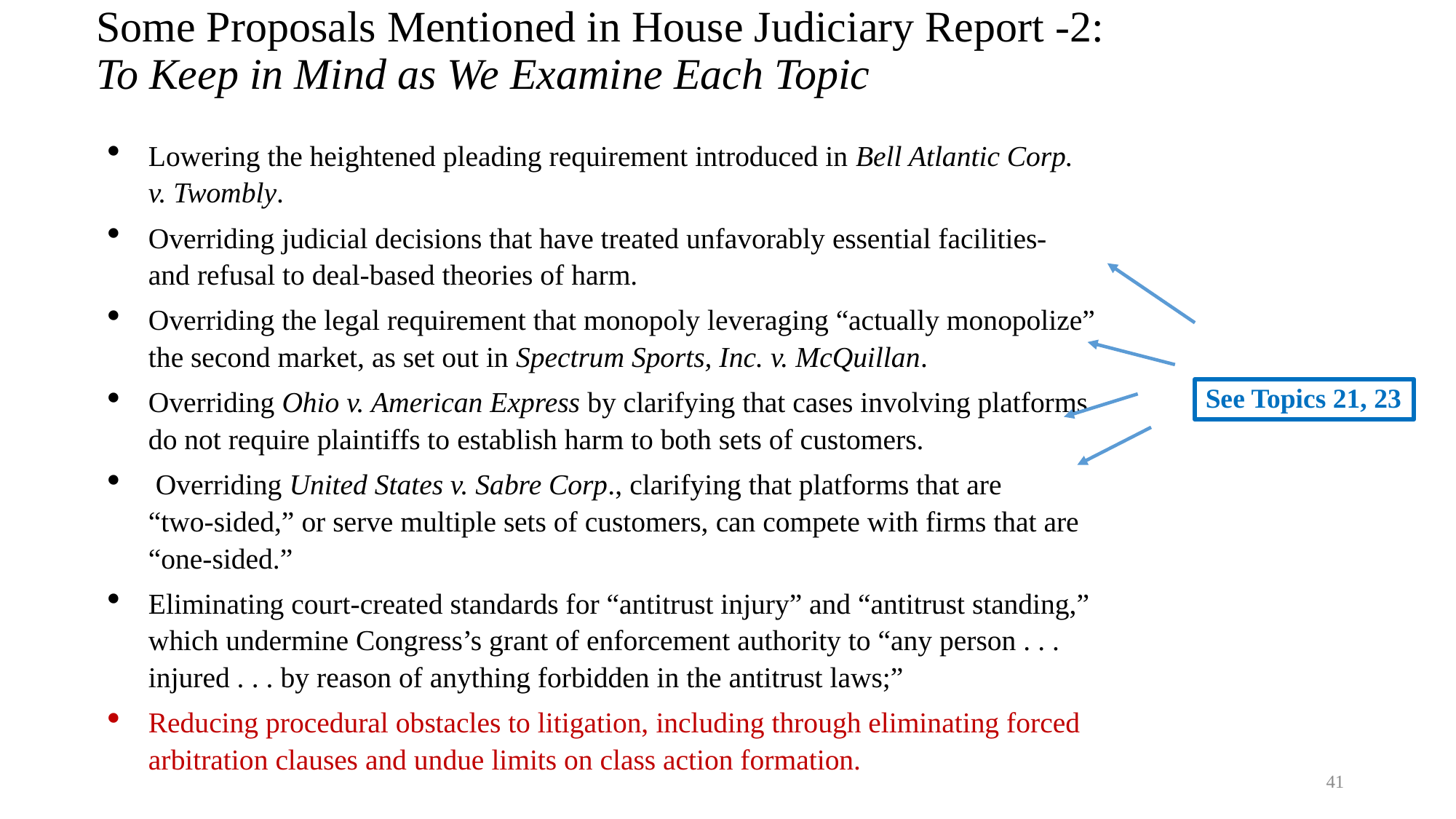

# Some Proposals Mentioned in House Judiciary Report -2: To Keep in Mind as We Examine Each Topic
Lowering the heightened pleading requirement introduced in Bell Atlantic Corp. v. Twombly.
Overriding judicial decisions that have treated unfavorably essential facilities- and refusal to deal-based theories of harm.
Overriding the legal requirement that monopoly leveraging “actually monopolize” the second market, as set out in Spectrum Sports, Inc. v. McQuillan.
Overriding Ohio v. American Express by clarifying that cases involving platforms do not require plaintiffs to establish harm to both sets of customers.
 Overriding United States v. Sabre Corp., clarifying that platforms that are
“two-sided,” or serve multiple sets of customers, can compete with firms that are “one-sided.”
Eliminating court-created standards for “antitrust injury” and “antitrust standing,” which undermine Congress’s grant of enforcement authority to “any person . . . injured . . . by reason of anything forbidden in the antitrust laws;”
Reducing procedural obstacles to litigation, including through eliminating forced arbitration clauses and undue limits on class action formation.

See Topics 21, 23
41